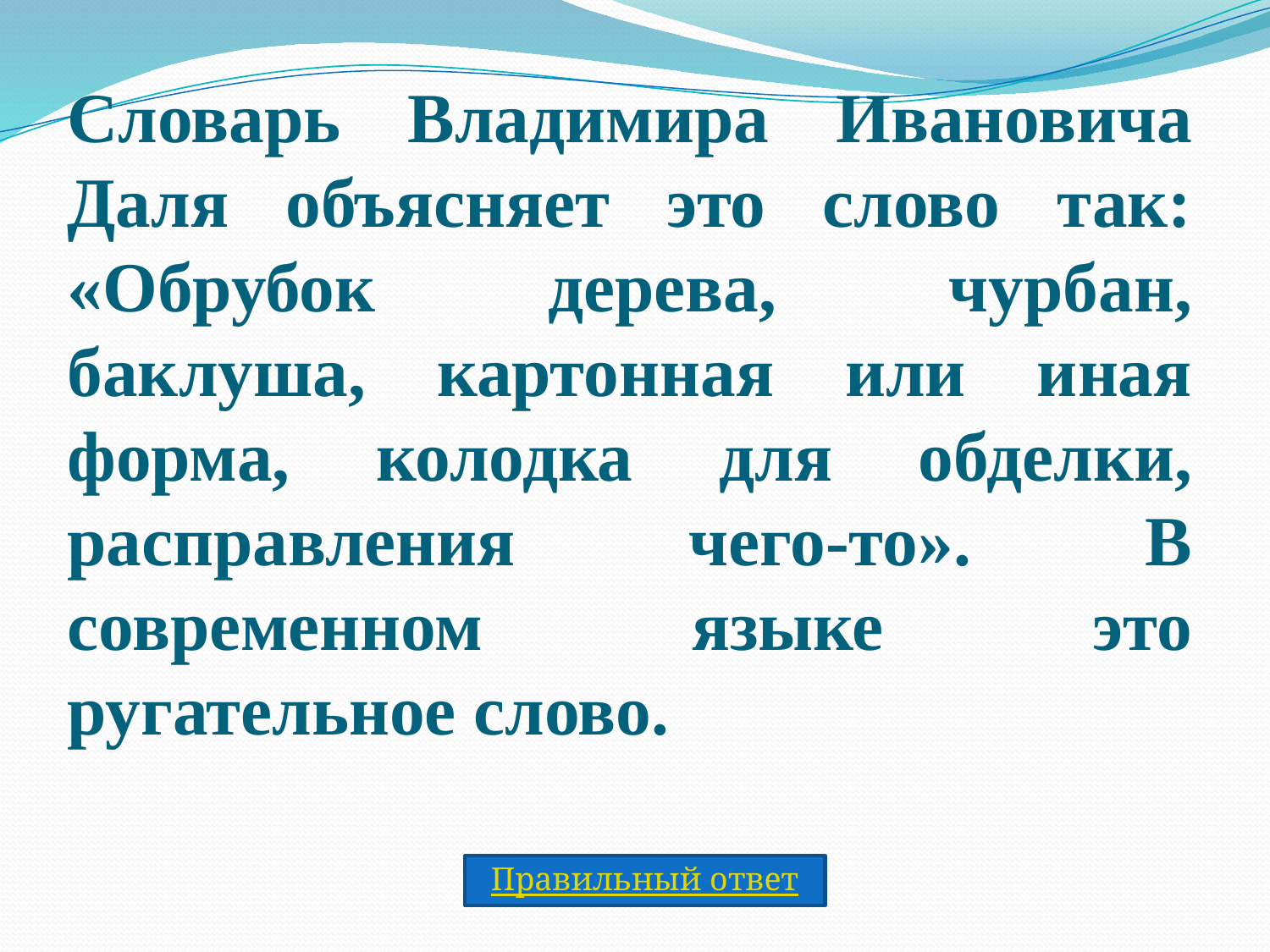

Словарь Владимира Ивановича Даля объясняет это слово так: «Обрубок дерева, чурбан, баклуша, картонная или иная форма, колодка для обделки, расправления чего-то». В современном языке это ругательное слово.
Правильный ответ